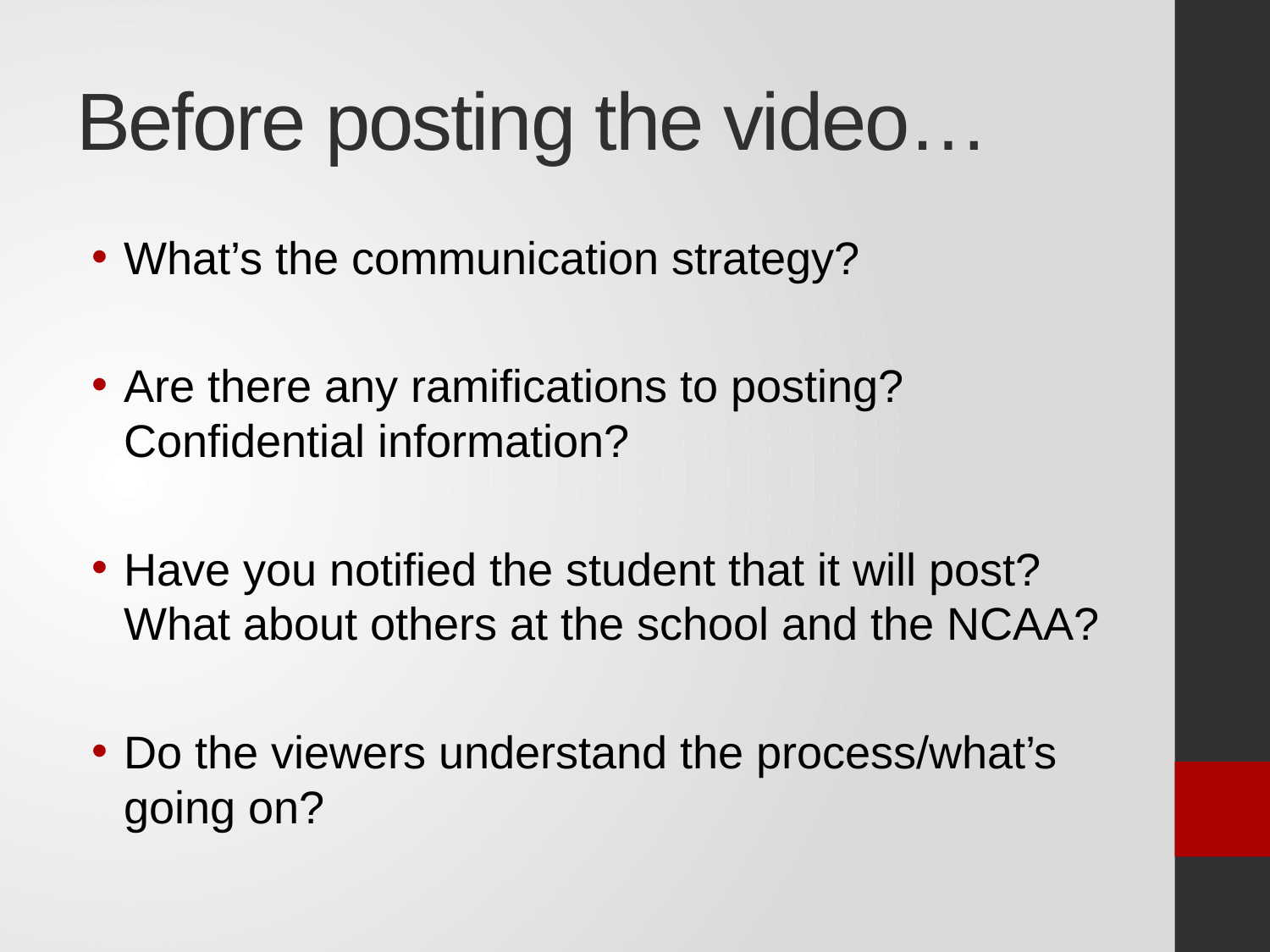

# Before posting the video…
What’s the communication strategy?

Are there any ramifications to posting? Confidential information?

Have you notified the student that it will post? What about others at the school and the NCAA?

Do the viewers understand the process/what’s going on?